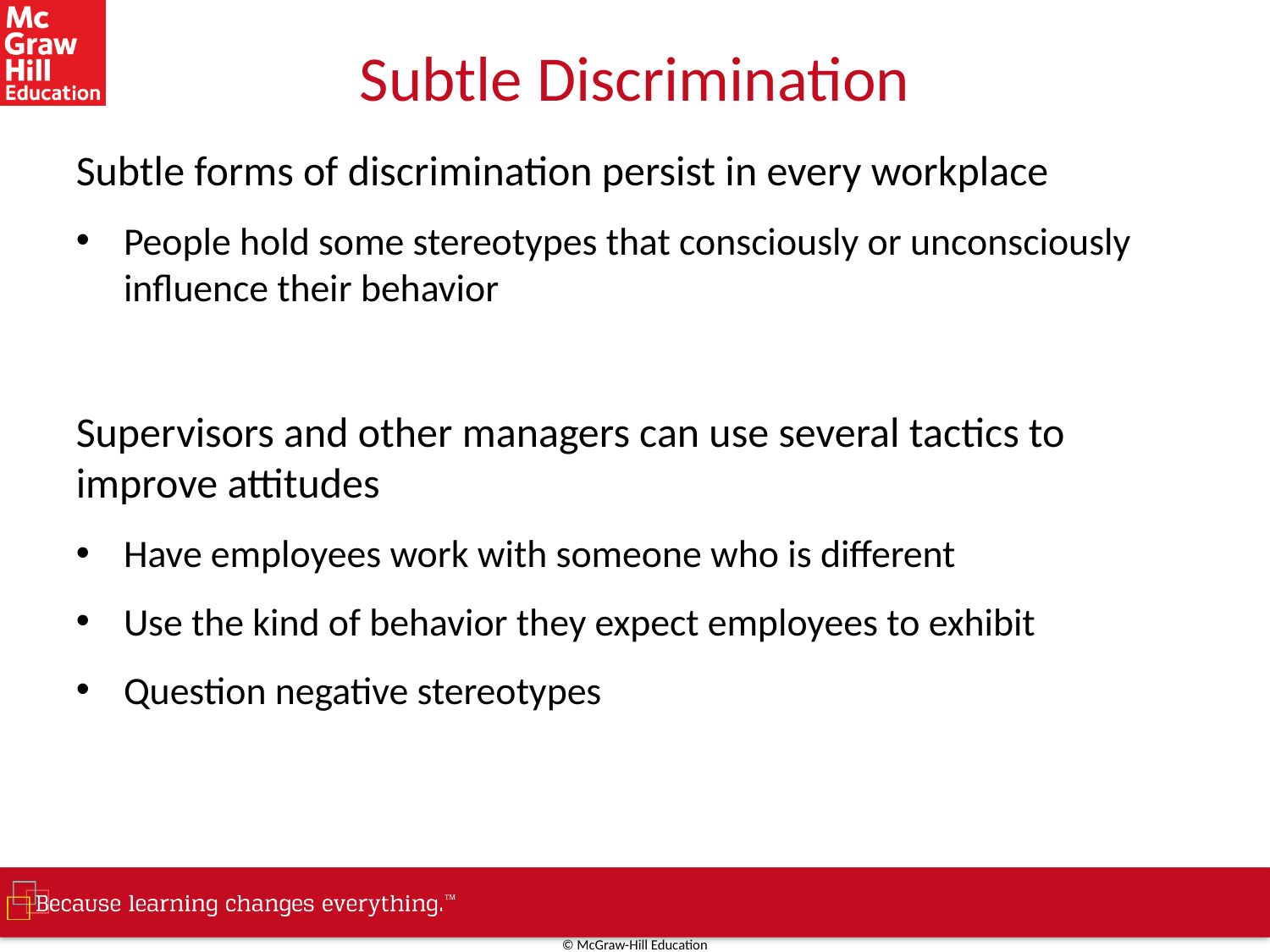

# Subtle Discrimination
Subtle forms of discrimination persist in every workplace
People hold some stereotypes that consciously or unconsciously influence their behavior

Supervisors and other managers can use several tactics to improve attitudes
Have employees work with someone who is different
Use the kind of behavior they expect employees to exhibit
Question negative stereotypes